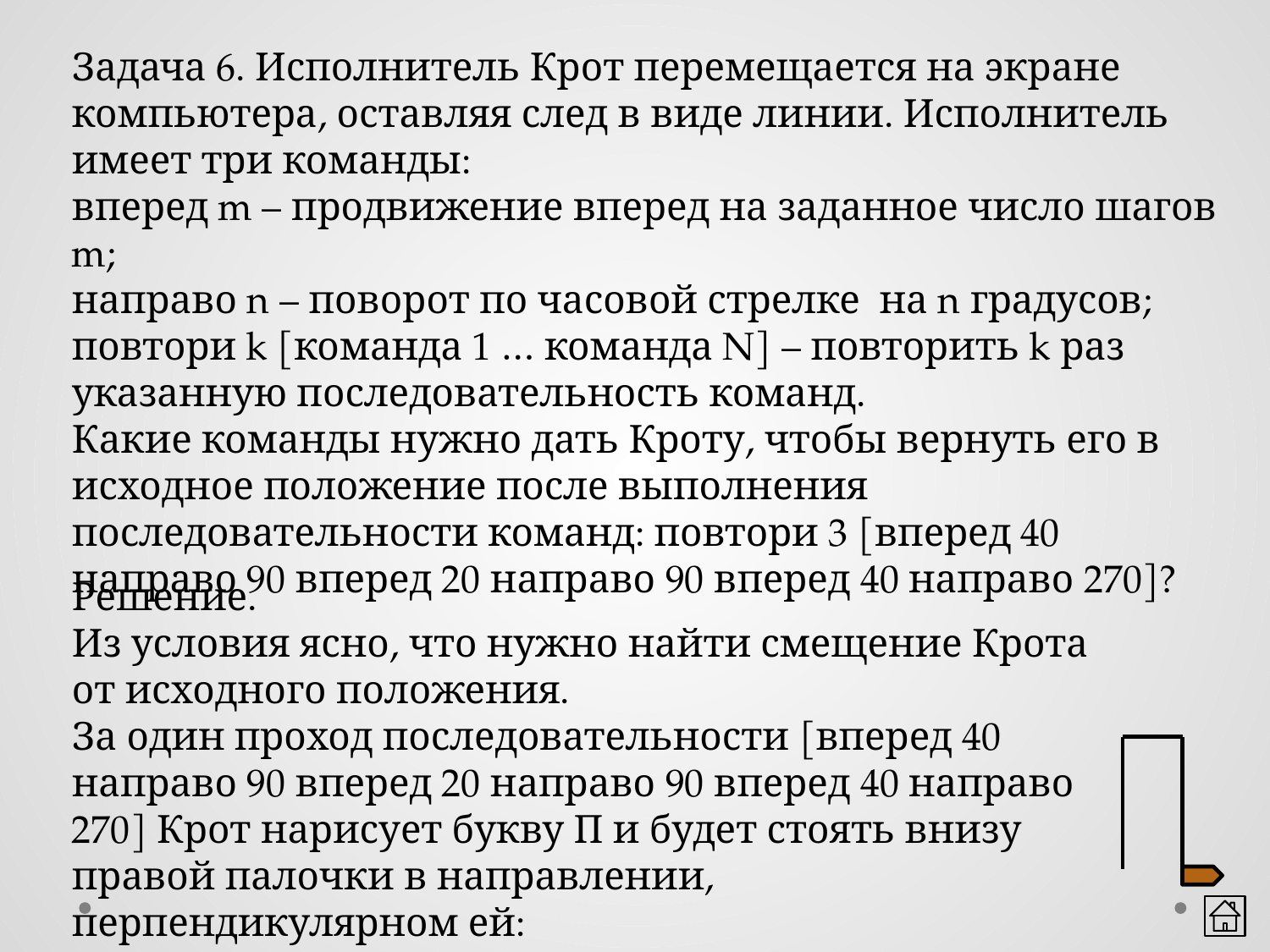

Задача 6. Исполнитель Крот перемещается на экране компьютера, оставляя след в виде линии. Исполнитель имеет три команды:
вперед m – продвижение вперед на заданное число шагов m;
направо n – поворот по часовой стрелке  на n градусов;
повтори k [команда 1 … команда N] – повторить k раз указанную последовательность команд.
Какие команды нужно дать Кроту, чтобы вернуть его в исходное положение после выполнения последовательности команд: повтори 3 [вперед 40 направо 90 вперед 20 направо 90 вперед 40 направо 270]?
Решение.
Из условия ясно, что нужно найти смещение Крота от исходного положения.
За один проход последовательности [вперед 40 направо 90 вперед 20 направо 90 вперед 40 направо 270] Крот нарисует букву П и будет стоять внизу правой палочки в направлении, перпендикулярном ей: